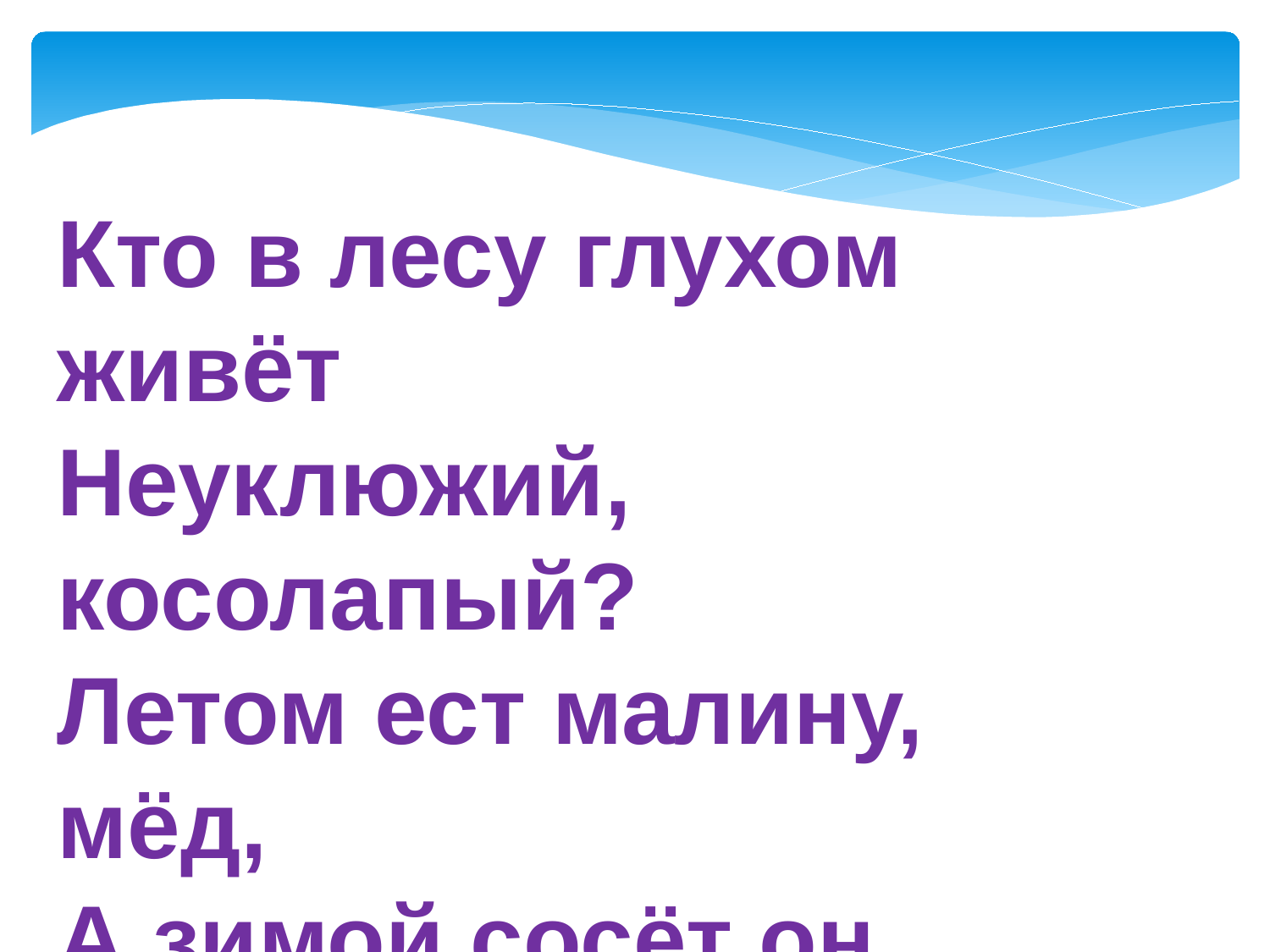

Кто в лесу глухом живёт
Неуклюжий, косолапый?
Летом ест малину, мёд,
А зимой сосёт он лапу?